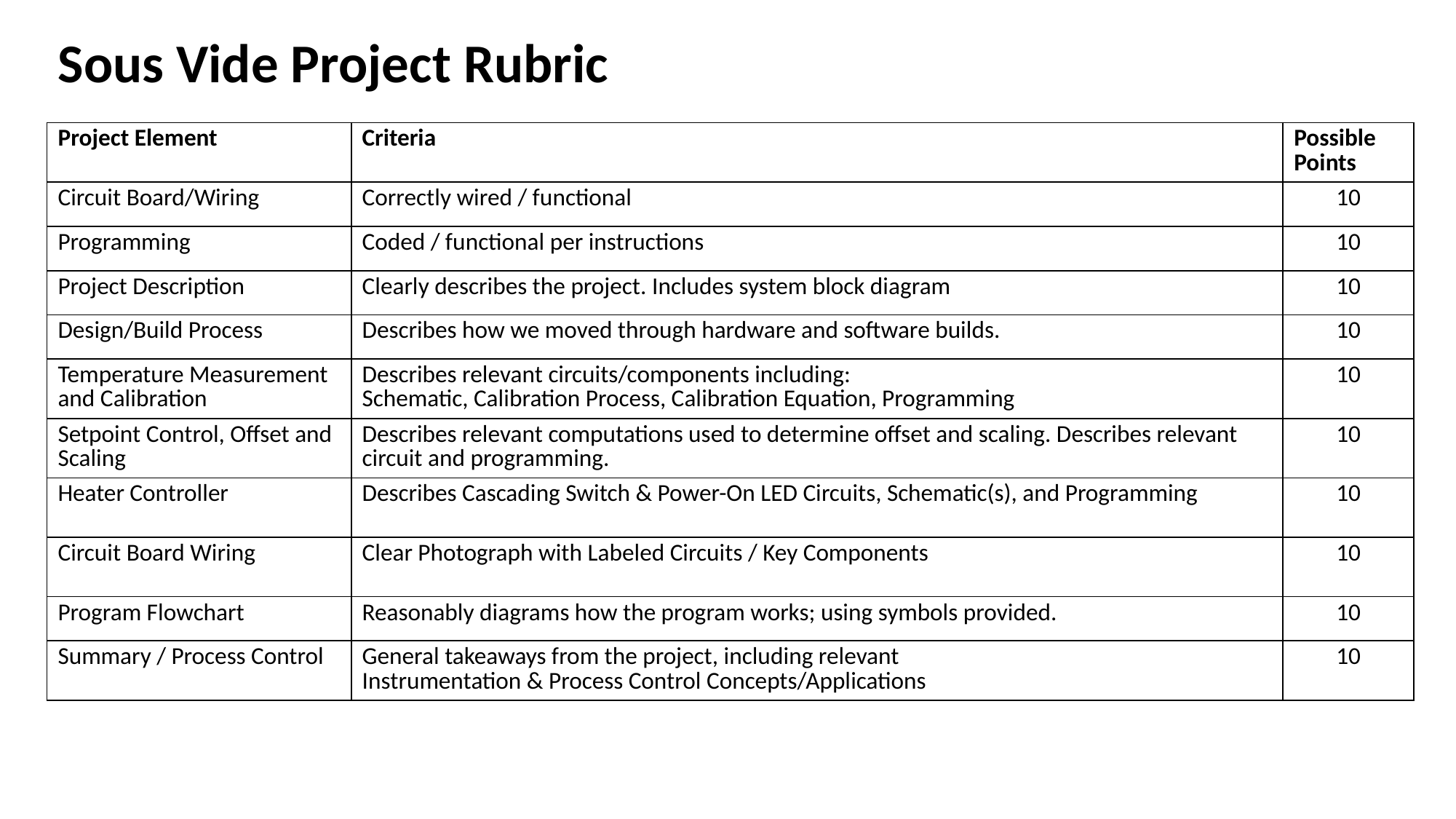

# Sous Vide Project Rubric
| Project Element | Criteria | Possible Points |
| --- | --- | --- |
| Circuit Board/Wiring | Correctly wired / functional | 10 |
| Programming | Coded / functional per instructions | 10 |
| Project Description | Clearly describes the project. Includes system block diagram | 10 |
| Design/Build Process | Describes how we moved through hardware and software builds. | 10 |
| Temperature Measurement and Calibration | Describes relevant circuits/components including: Schematic, Calibration Process, Calibration Equation, Programming | 10 |
| Setpoint Control, Offset and Scaling | Describes relevant computations used to determine offset and scaling. Describes relevant circuit and programming. | 10 |
| Heater Controller | Describes Cascading Switch & Power-On LED Circuits, Schematic(s), and Programming | 10 |
| Circuit Board Wiring | Clear Photograph with Labeled Circuits / Key Components | 10 |
| Program Flowchart | Reasonably diagrams how the program works; using symbols provided. | 10 |
| Summary / Process Control | General takeaways from the project, including relevant Instrumentation & Process Control Concepts/Applications | 10 |